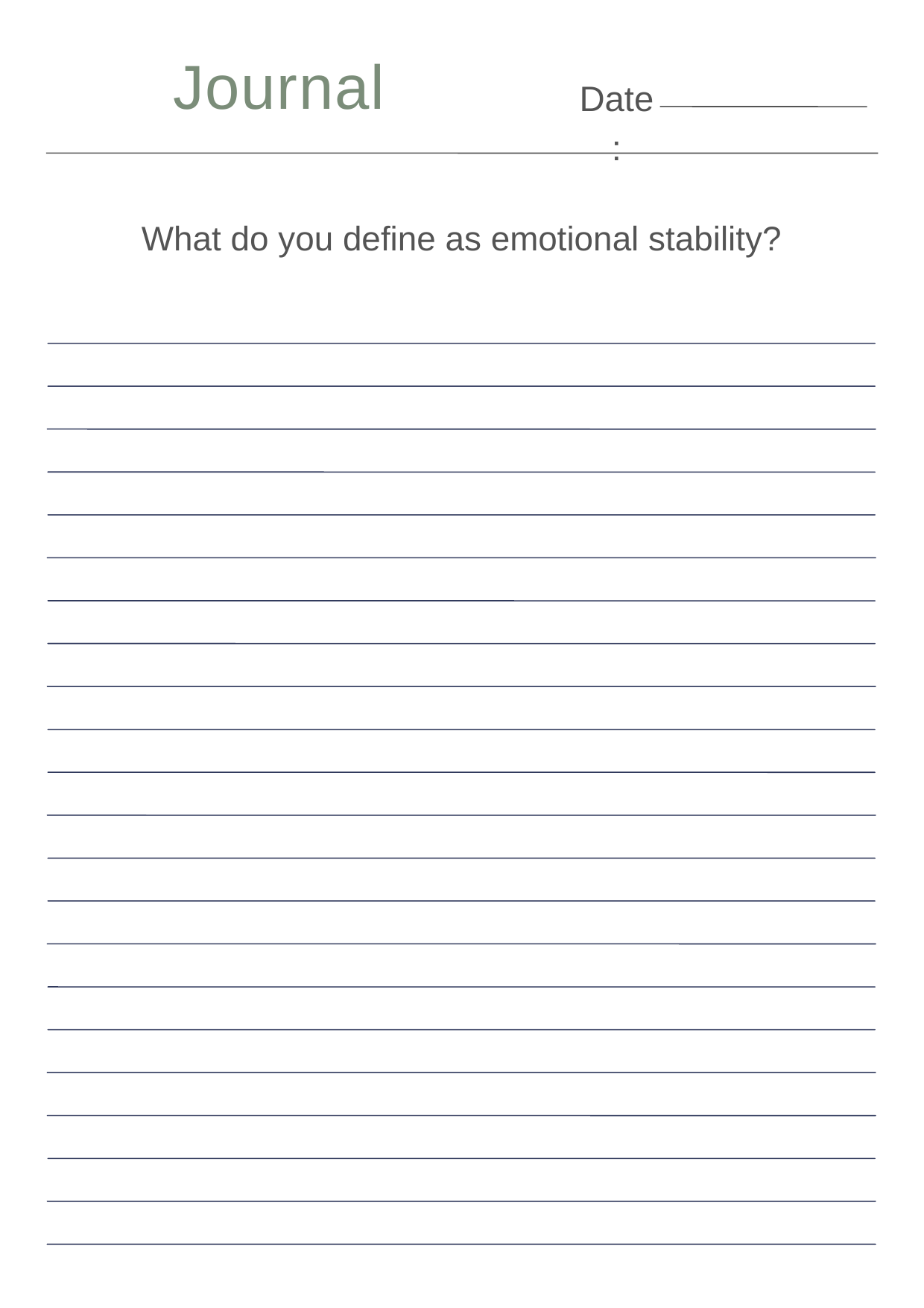

Journal
Date:

What do you define as emotional stability?